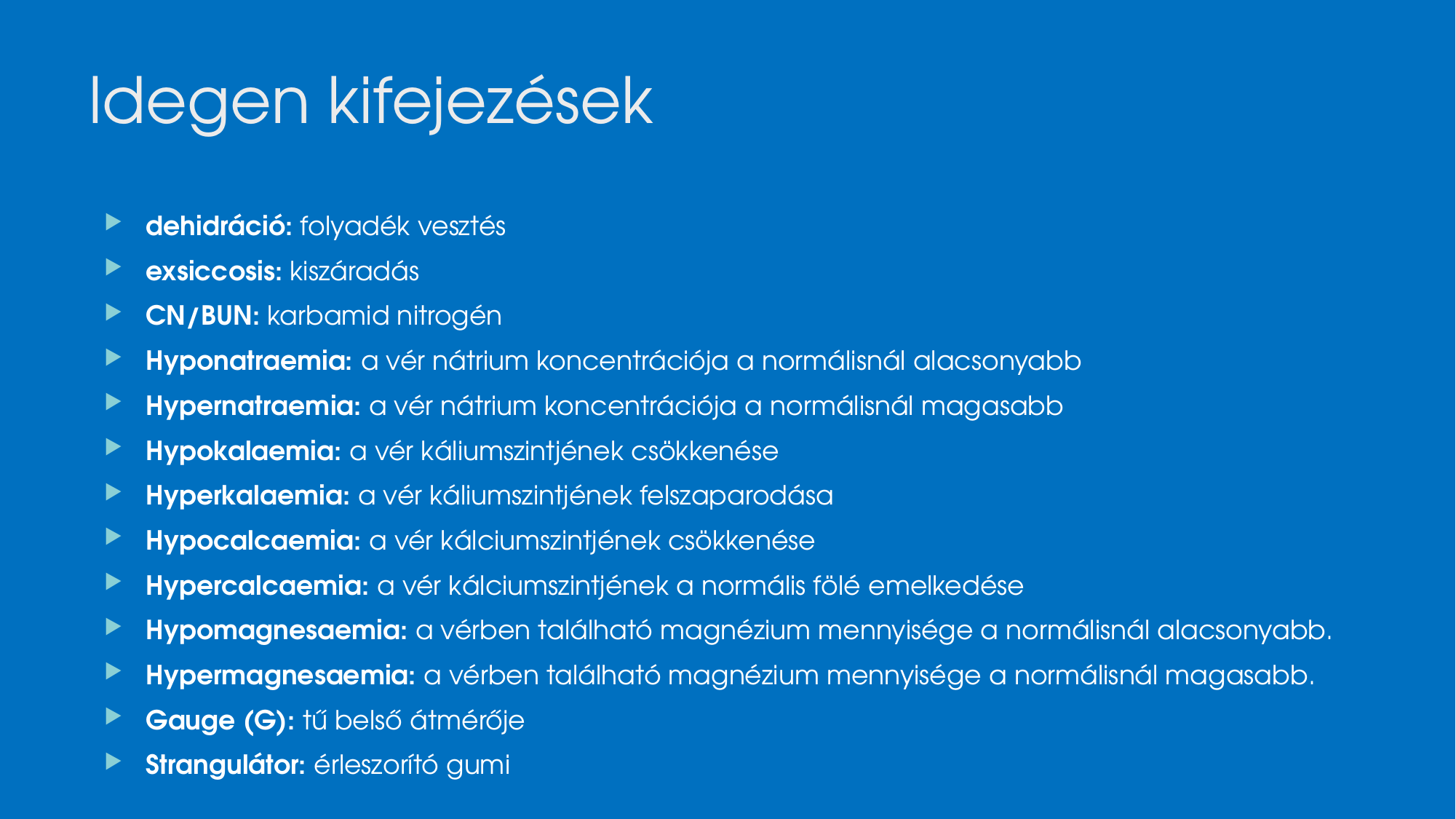

# Idegen kifejezések
dehidráció: folyadék vesztés
exsiccosis: kiszáradás
CN/BUN: karbamid nitrogén
Hyponatraemia: a vér nátrium koncentrációja a normálisnál alacsonyabb
Hypernatraemia: a vér nátrium koncentrációja a normálisnál magasabb
Hypokalaemia: a vér káliumszintjének csökkenése
Hyperkalaemia: a vér káliumszintjének felszaparodása
Hypocalcaemia: a vér kálciumszintjének csökkenése
Hypercalcaemia: a vér kálciumszintjének a normális fölé emelkedése
Hypomagnesaemia: a vérben található magnézium mennyisége a normálisnál alacsonyabb.
Hypermagnesaemia: a vérben található magnézium mennyisége a normálisnál magasabb.
Gauge (G): tű belső átmérője
Strangulátor: érleszorító gumi